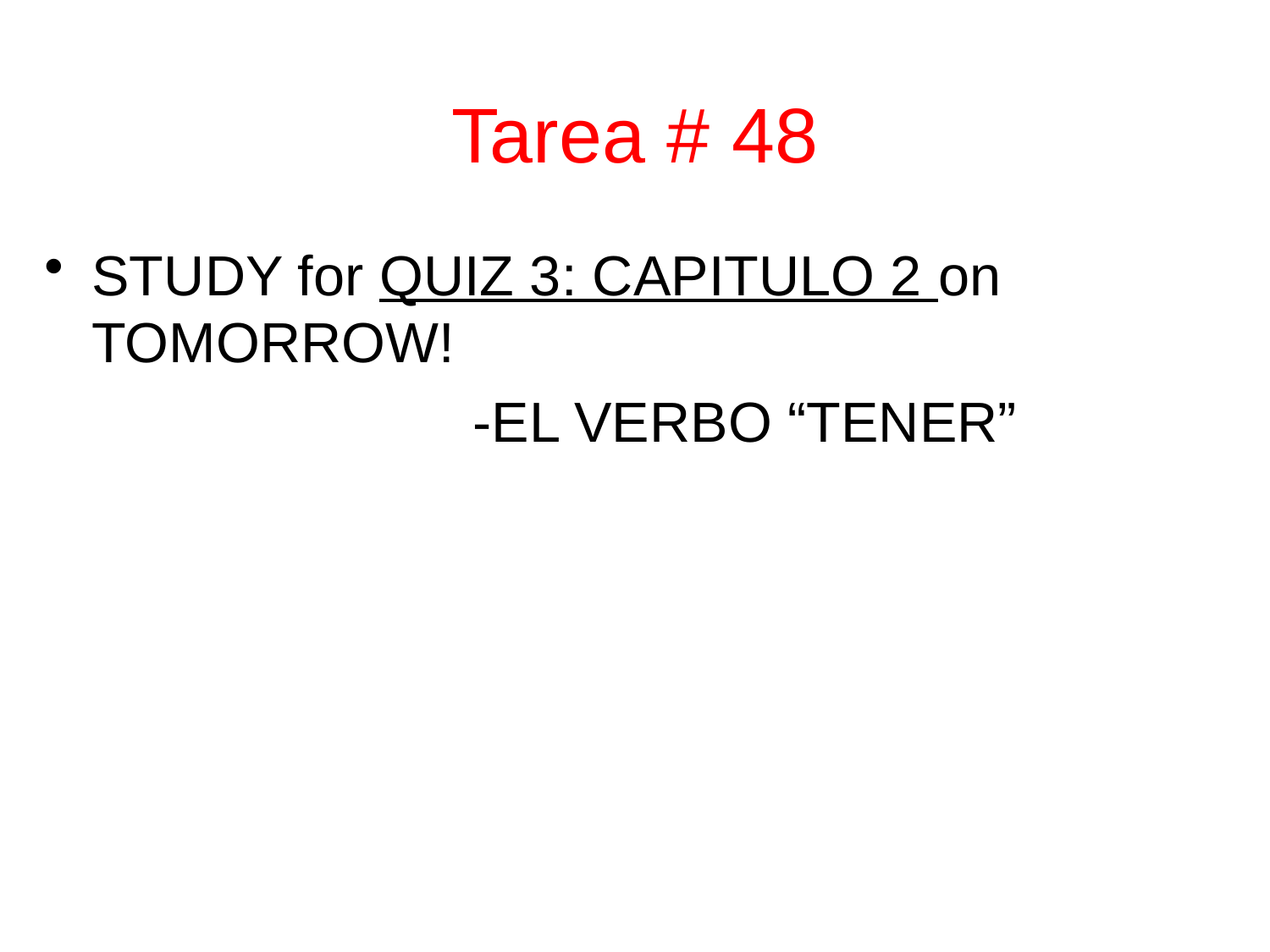

Tarea # 48
STUDY for QUIZ 3: CAPITULO 2 on TOMORROW!
				-EL VERBO “TENER”